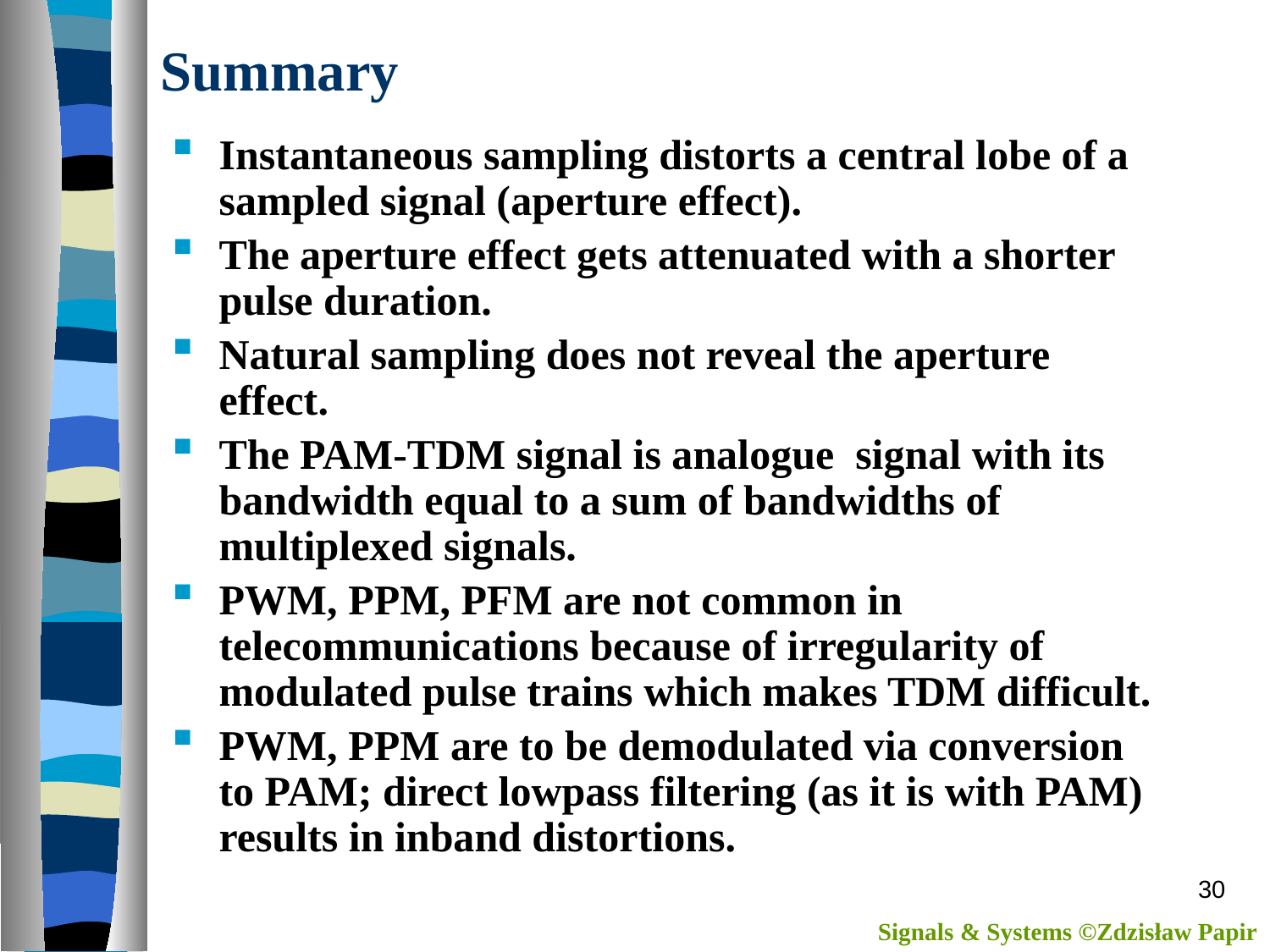

# Summary
Instantaneous sampling distorts a central lobe of a sampled signal (aperture effect).
The aperture effect gets attenuated with a shorter pulse duration.
Natural sampling does not reveal the aperture effect.
The PAM-TDM signal is analogue  signal with its bandwidth equal to a sum of bandwidths of multiplexed signals.
PWM, PPM, PFM are not common in telecommunications because of irregularity of modulated pulse trains which makes TDM difficult.
PWM, PPM are to be demodulated via conversion to PAM; direct lowpass filtering (as it is with PAM)
results in inband distortions.

30
Signals & Systems ©Zdzisław Papir